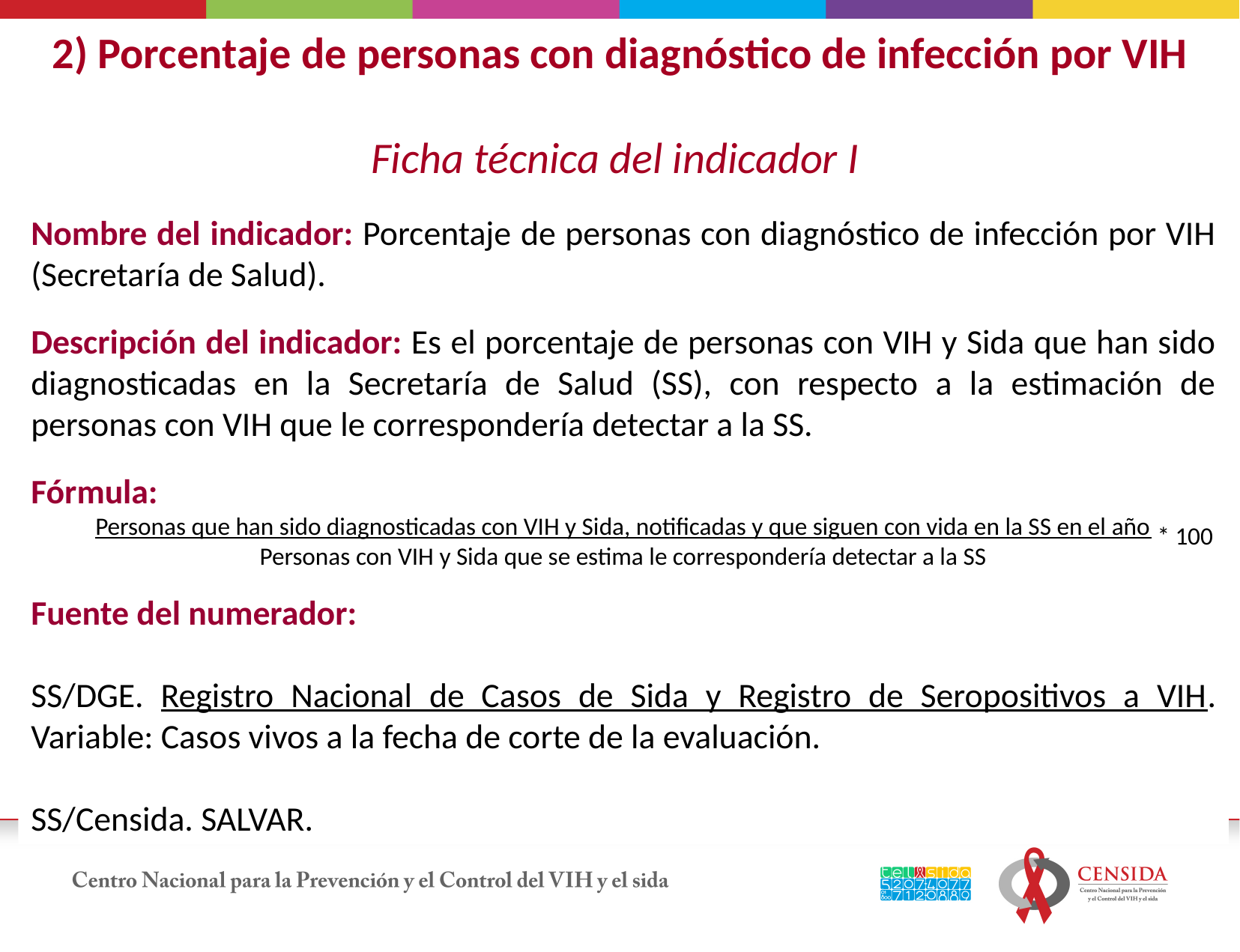

2) Porcentaje de personas con diagnóstico de infección por VIH
Ficha técnica del indicador I
Nombre del indicador: Porcentaje de personas con diagnóstico de infección por VIH (Secretaría de Salud).

Descripción del indicador: Es el porcentaje de personas con VIH y Sida que han sido diagnosticadas en la Secretaría de Salud (SS), con respecto a la estimación de personas con VIH que le correspondería detectar a la SS.

Fórmula:
Personas que han sido diagnosticadas con VIH y Sida, notificadas y que siguen con vida en la SS en el año
Personas con VIH y Sida que se estima le correspondería detectar a la SS

Fuente del numerador:

SS/DGE. Registro Nacional de Casos de Sida y Registro de Seropositivos a VIH. Variable: Casos vivos a la fecha de corte de la evaluación.

SS/Censida. SALVAR.
* 100